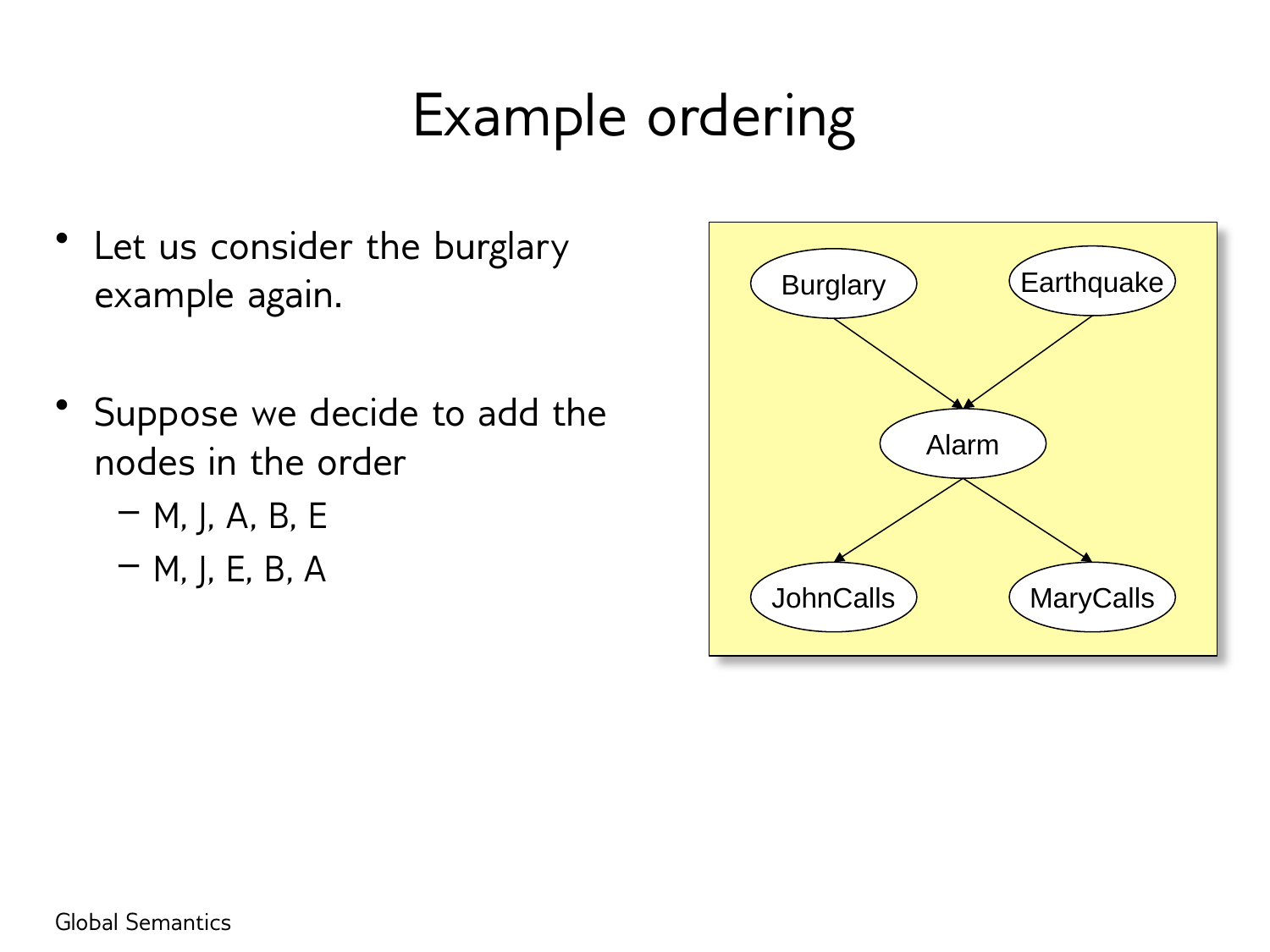

# Example ordering
Let us consider the burglary example again.

Suppose we decide to add the nodes in the order
M, J, A, B, E
M, J, E, B, A

Earthquake

Burglary

Alarm

JohnCalls

MaryCalls
Global Semantics
18